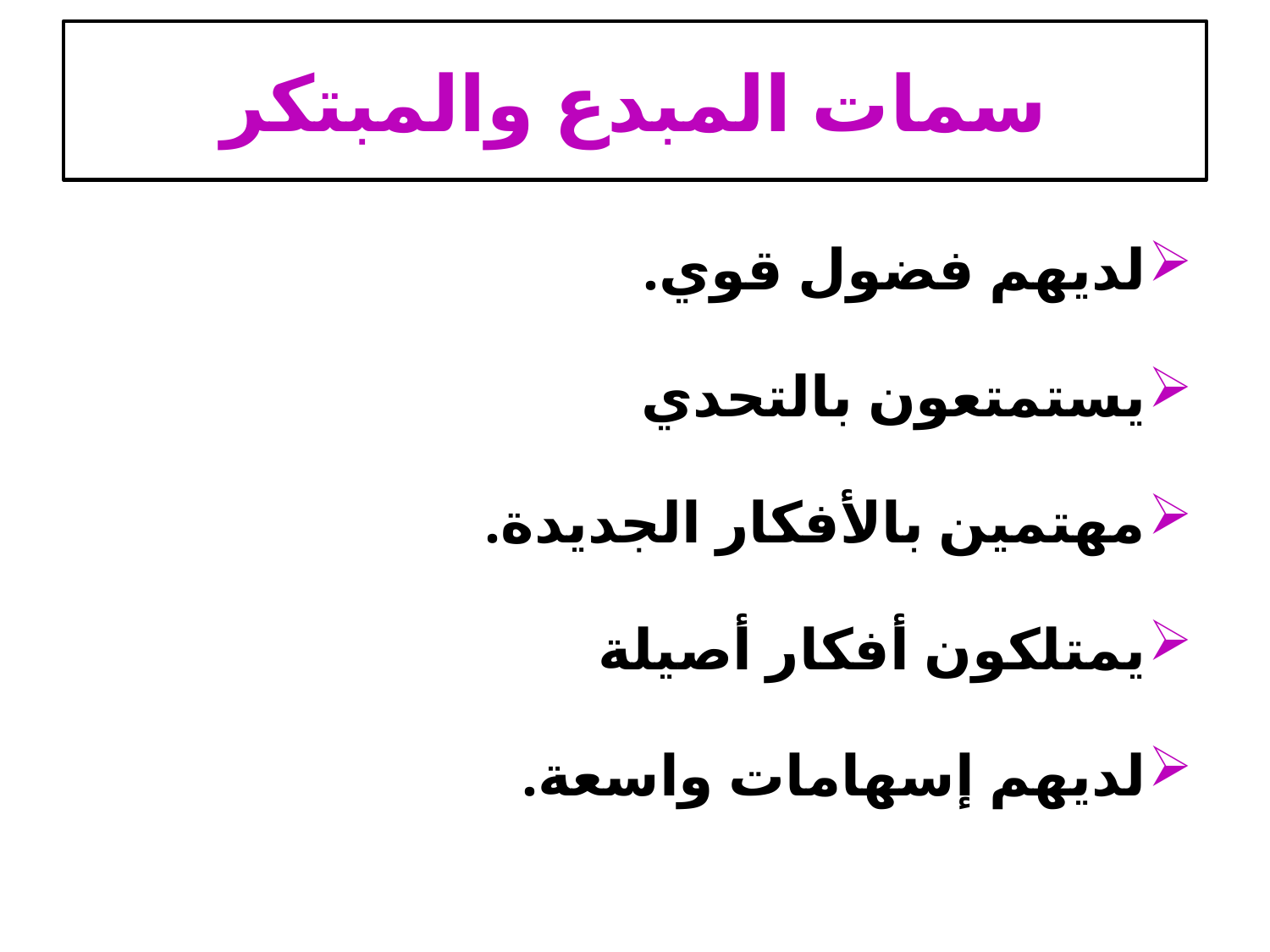

# سمات المبدع والمبتكر
لديهم فضول قوي.
يستمتعون بالتحدي
مهتمين بالأفكار الجديدة.
يمتلكون أفكار أصيلة
لديهم إسهامات واسعة.